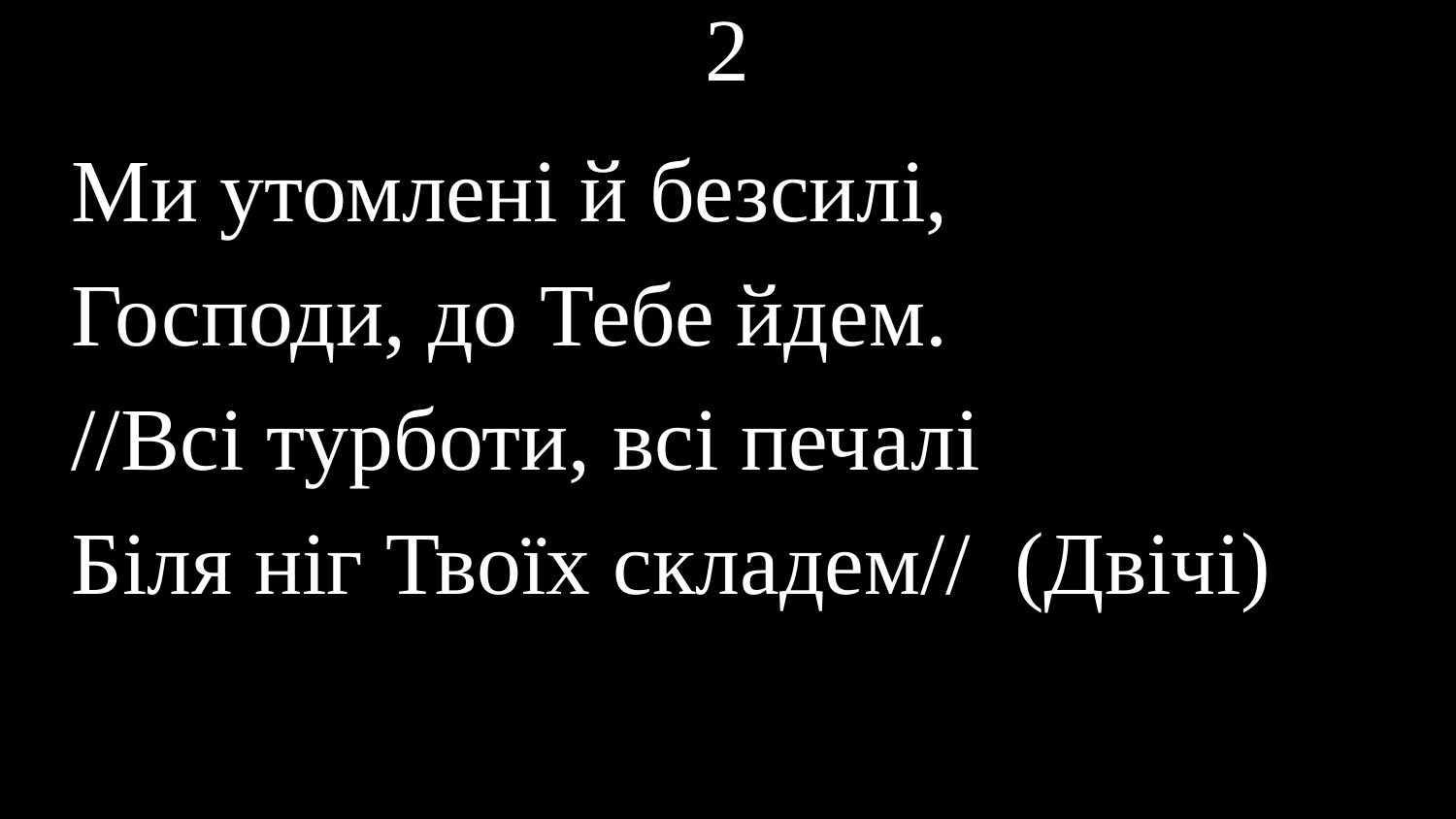

# 2
Ми утомлені й безсилі,
Господи, до Тебе йдем.
//Всі турботи, всі печалі
Біля ніг Твоїх складем//  (Двічі)